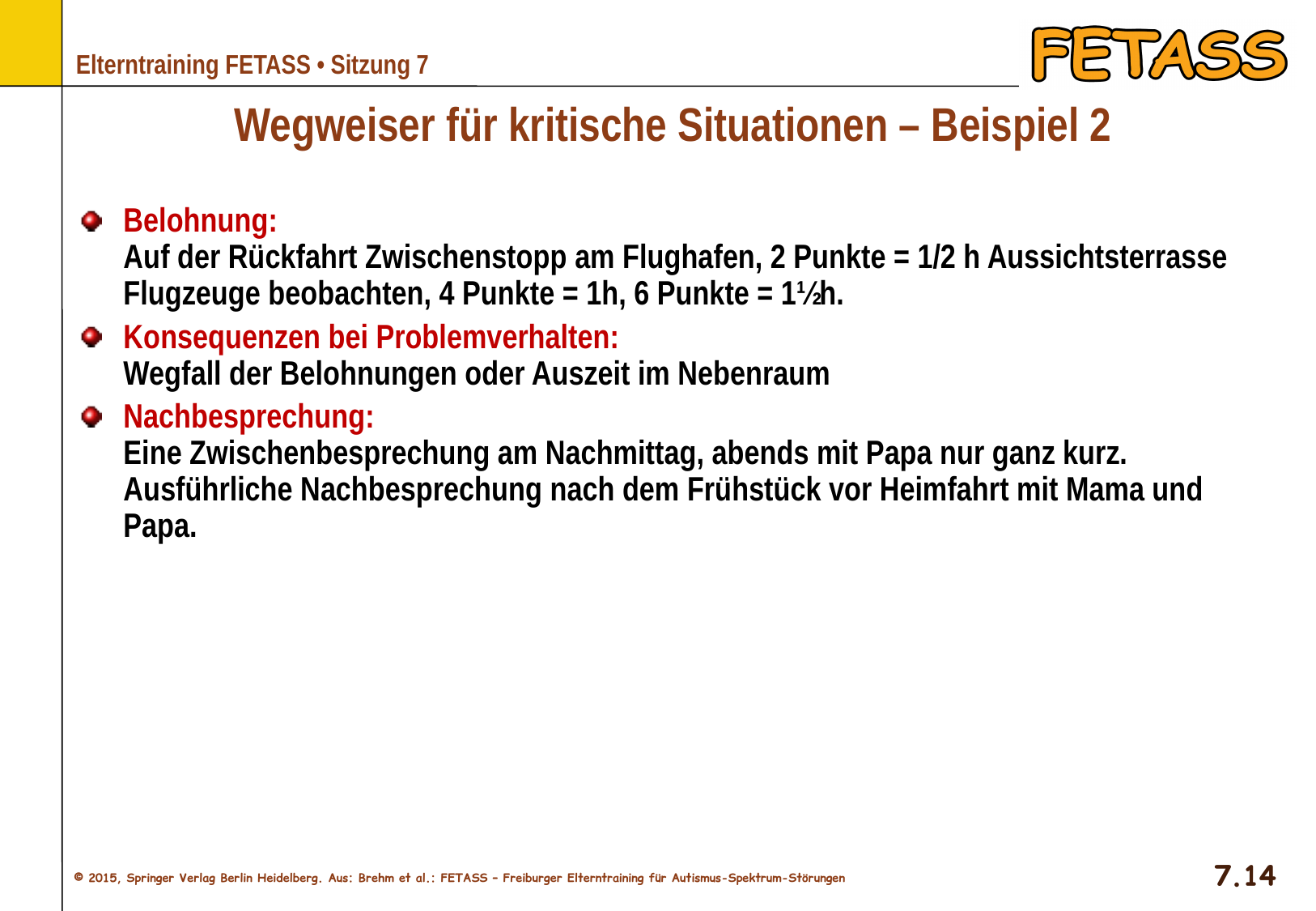

# Wegweiser für kritische Situationen – Beispiel 2
Belohnung:
Auf der Rückfahrt Zwischenstopp am Flughafen, 2 Punkte = 1/2 h Aussichtsterrasse Flugzeuge beobachten, 4 Punkte = 1h, 6 Punkte = 1½h.
Konsequenzen bei Problemverhalten:
Wegfall der Belohnungen oder Auszeit im Nebenraum
Nachbesprechung:
Eine Zwischenbesprechung am Nachmittag, abends mit Papa nur ganz kurz. Ausführliche Nachbesprechung nach dem Frühstück vor Heimfahrt mit Mama und Papa.
7.14